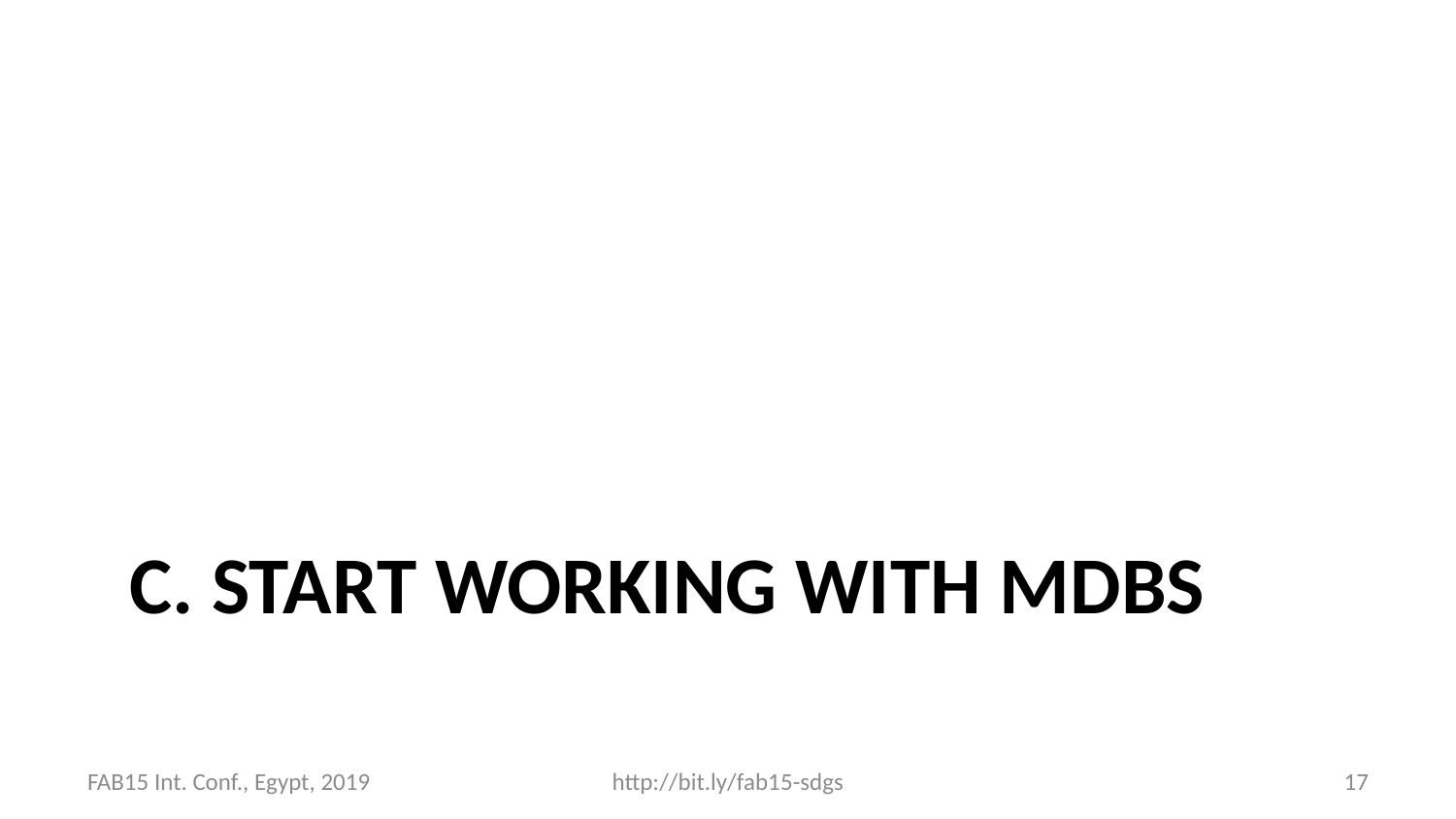

# C. Start working with MDBs
FAB15 Int. Conf., Egypt, 2019
http://bit.ly/fab15-sdgs
17